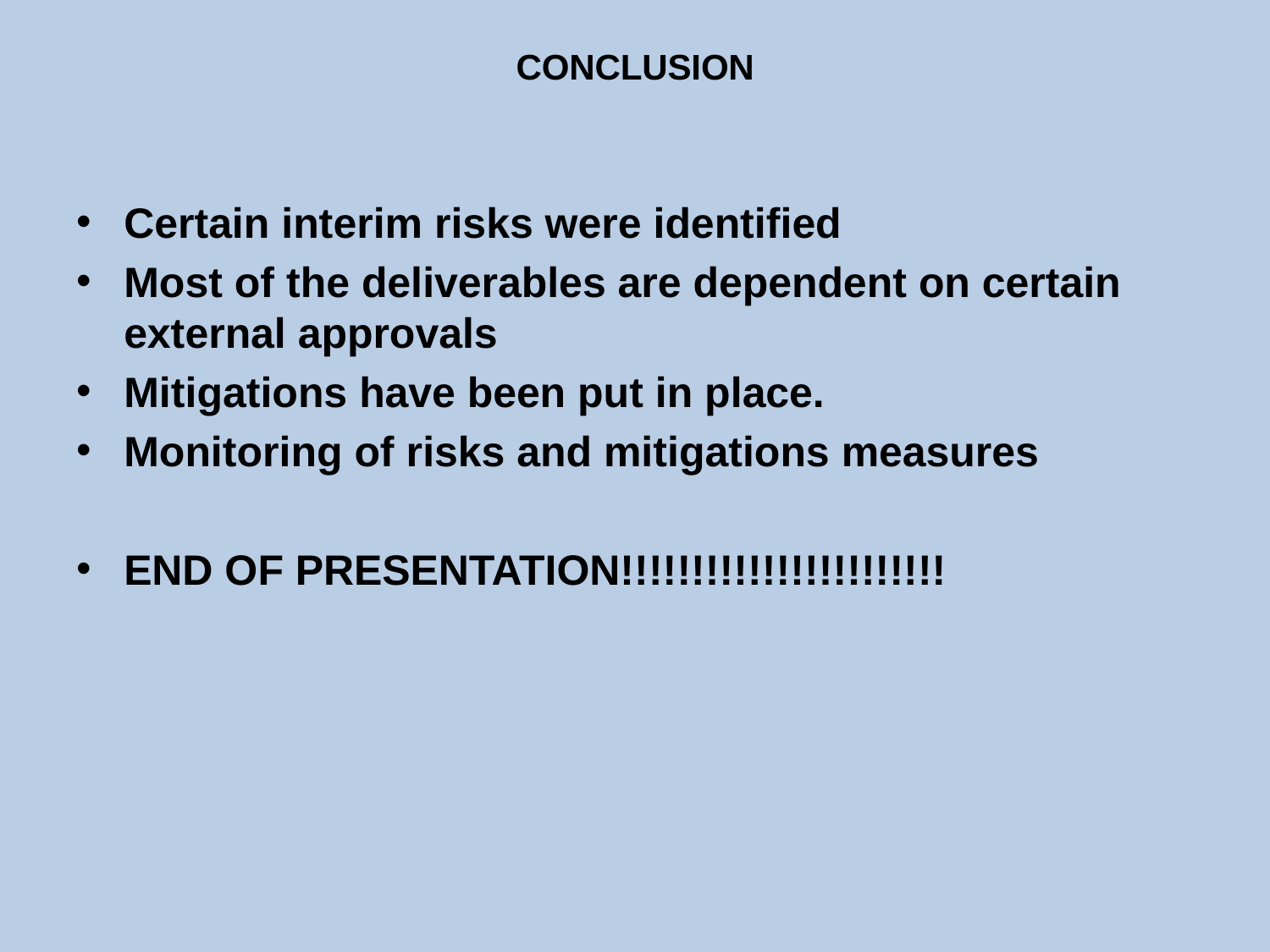

# CONCLUSION

Certain interim risks were identified
Most of the deliverables are dependent on certain external approvals
Mitigations have been put in place.
Monitoring of risks and mitigations measures

END OF PRESENTATION!!!!!!!!!!!!!!!!!!!!!!!